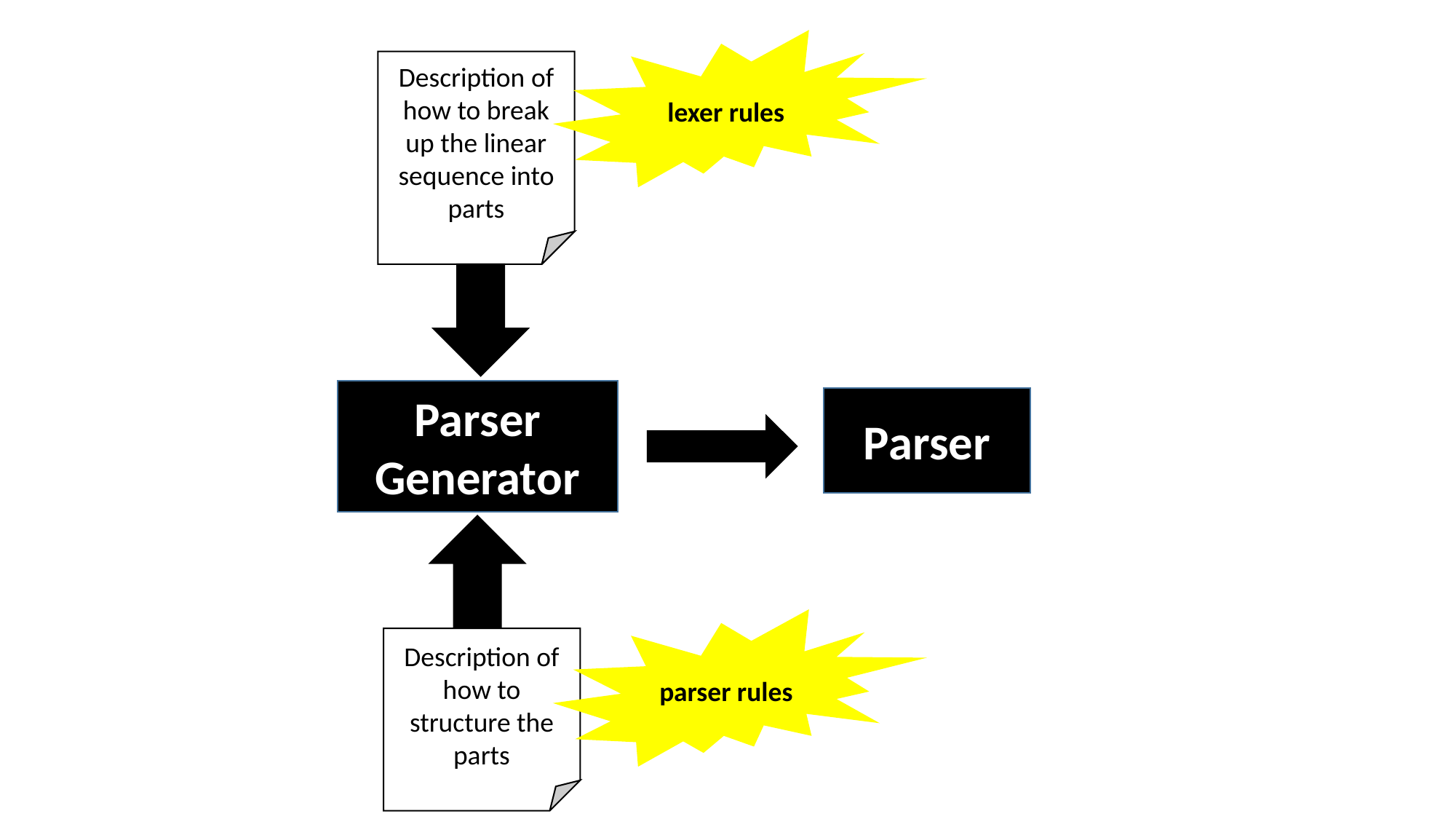

lexer rules
Description of how to break up the linear sequence into parts

Parser
Generator
Parser

parser rules
Description of how to structure the parts